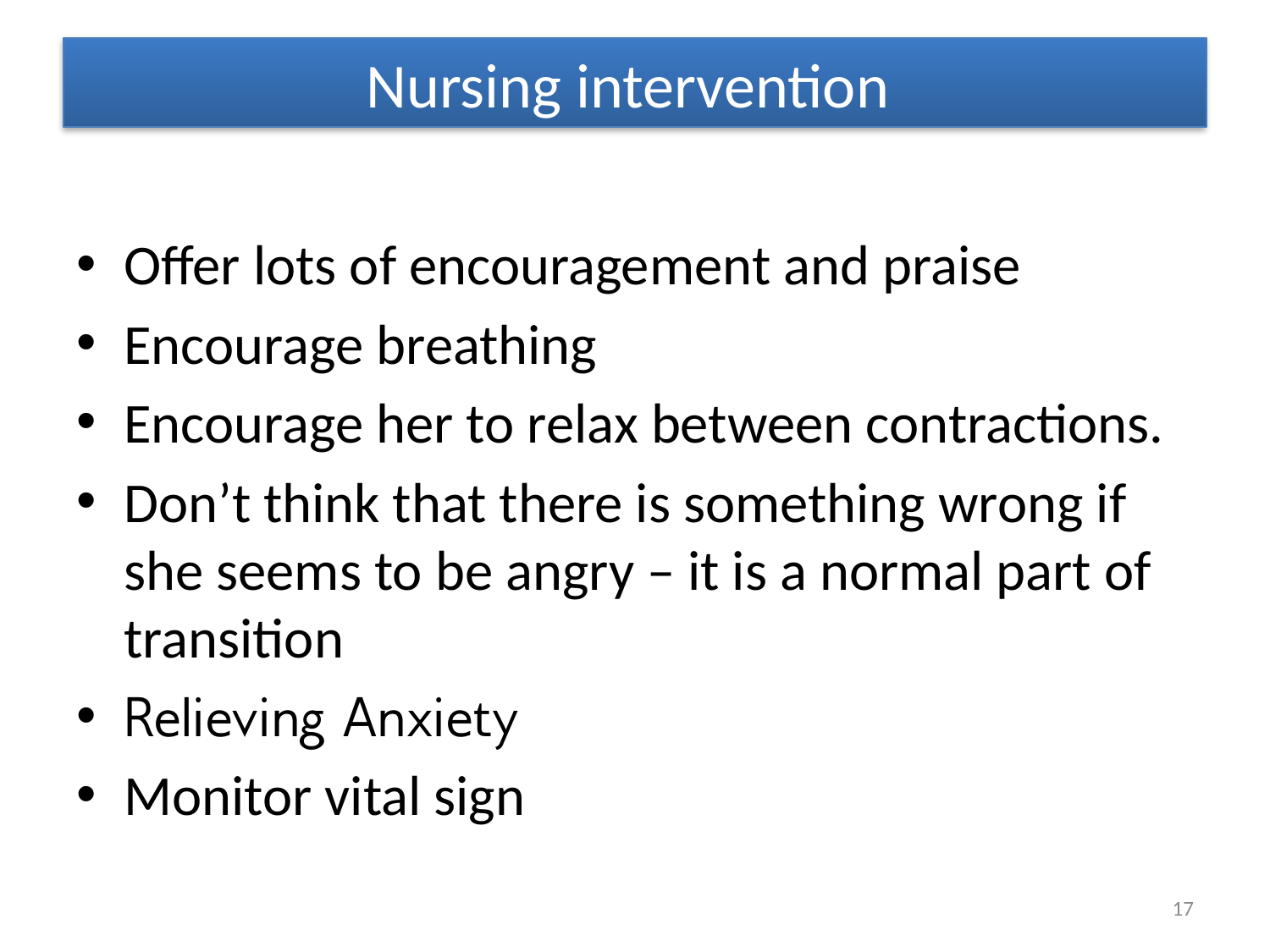

# Nursing intervention
Offer lots of encouragement and praise
Encourage breathing
Encourage her to relax between contractions.
Don’t think that there is something wrong if she seems to be angry – it is a normal part of transition
Relieving Anxiety
Monitor vital sign

17